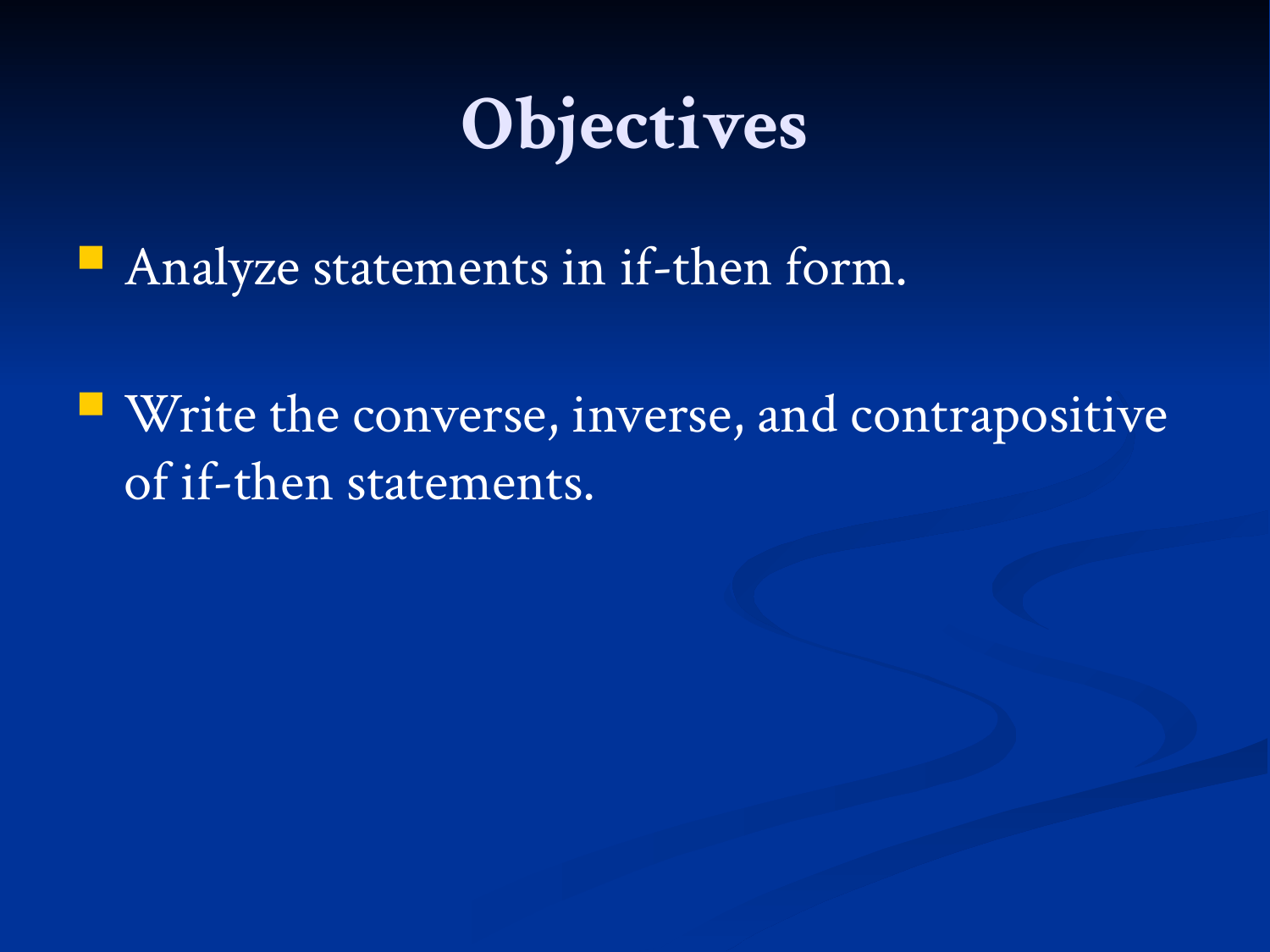

# Objectives
Analyze statements in if-then form.
Write the converse, inverse, and contrapositive of if-then statements.